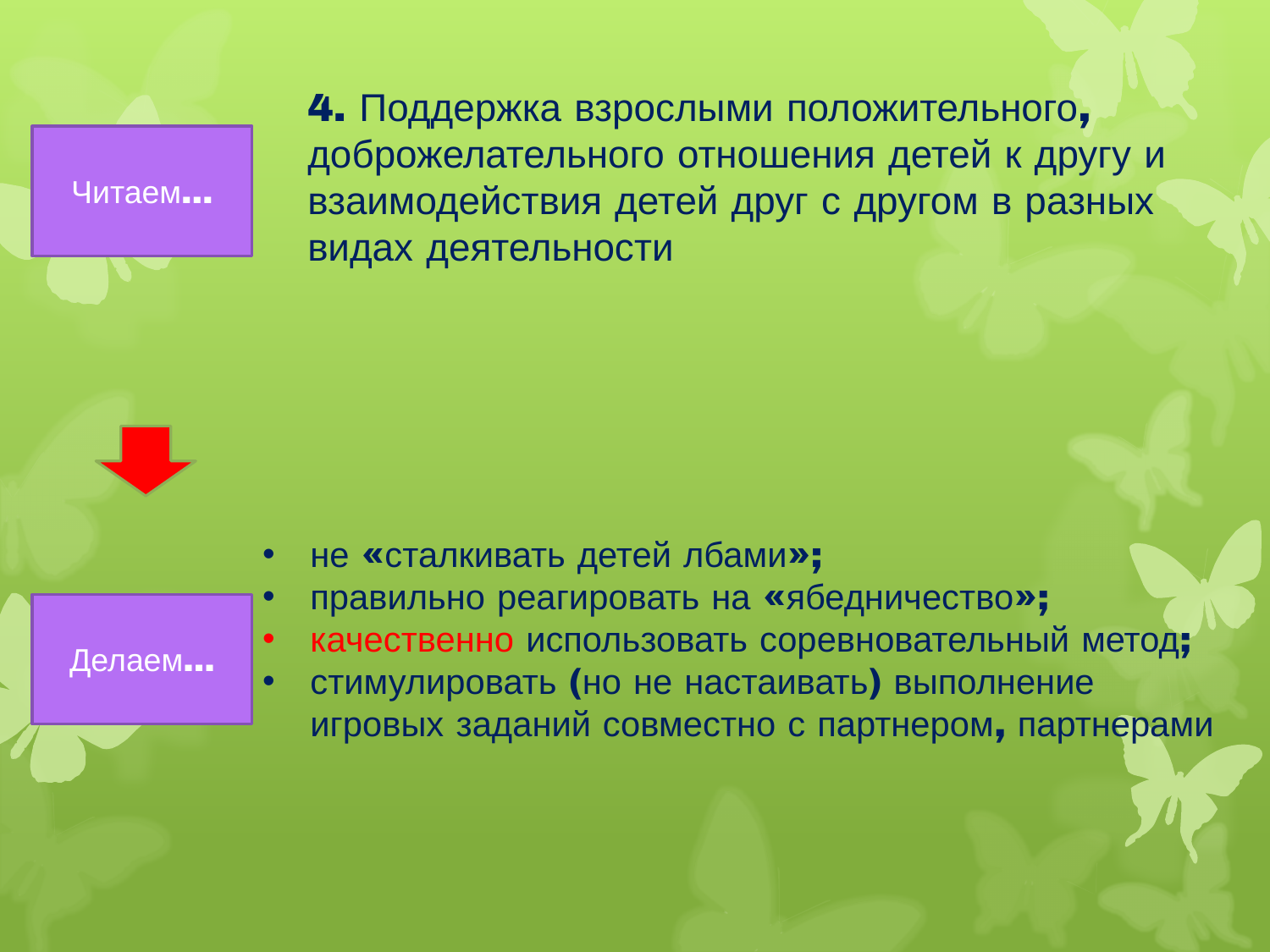

# 4. Поддержка взрослыми положительного, доброжелательного отношения детей к другу и взаимодействия детей друг с другом в разных видах деятельности
Читаем…

не «сталкивать детей лбами»;
правильно реагировать на «ябедничество»;
качественно использовать соревновательный метод;
стимулировать (но не настаивать) выполнение игровых заданий совместно с партнером, партнерами

Делаем…